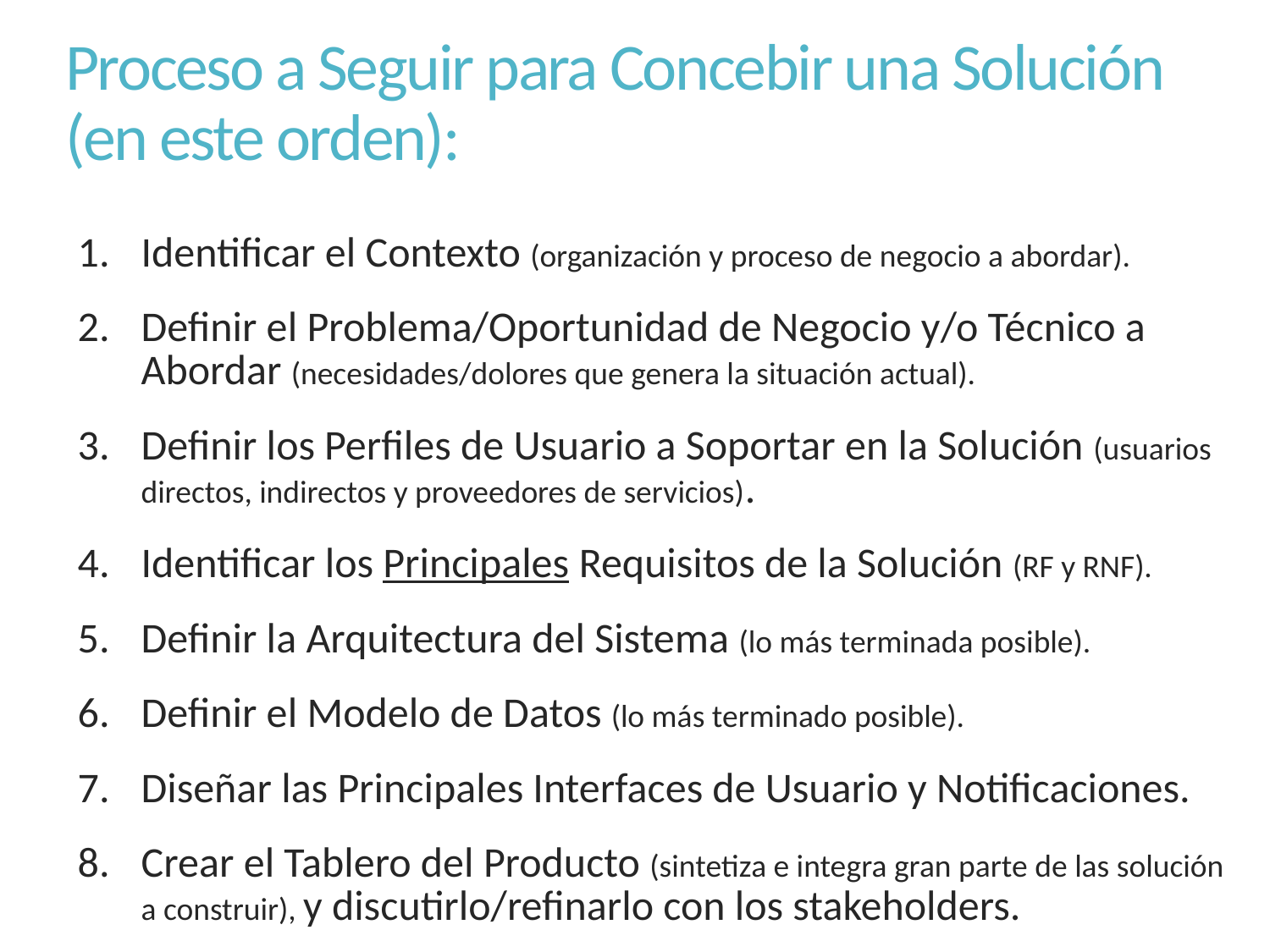

# Proceso a Seguir para Concebir una Solución (en este orden):
Identificar el Contexto (organización y proceso de negocio a abordar).
Definir el Problema/Oportunidad de Negocio y/o Técnico a Abordar (necesidades/dolores que genera la situación actual).
Definir los Perfiles de Usuario a Soportar en la Solución (usuarios directos, indirectos y proveedores de servicios).
Identificar los Principales Requisitos de la Solución (RF y RNF).
Definir la Arquitectura del Sistema (lo más terminada posible).
Definir el Modelo de Datos (lo más terminado posible).
Diseñar las Principales Interfaces de Usuario y Notificaciones.
Crear el Tablero del Producto (sintetiza e integra gran parte de las solución a construir), y discutirlo/refinarlo con los stakeholders.